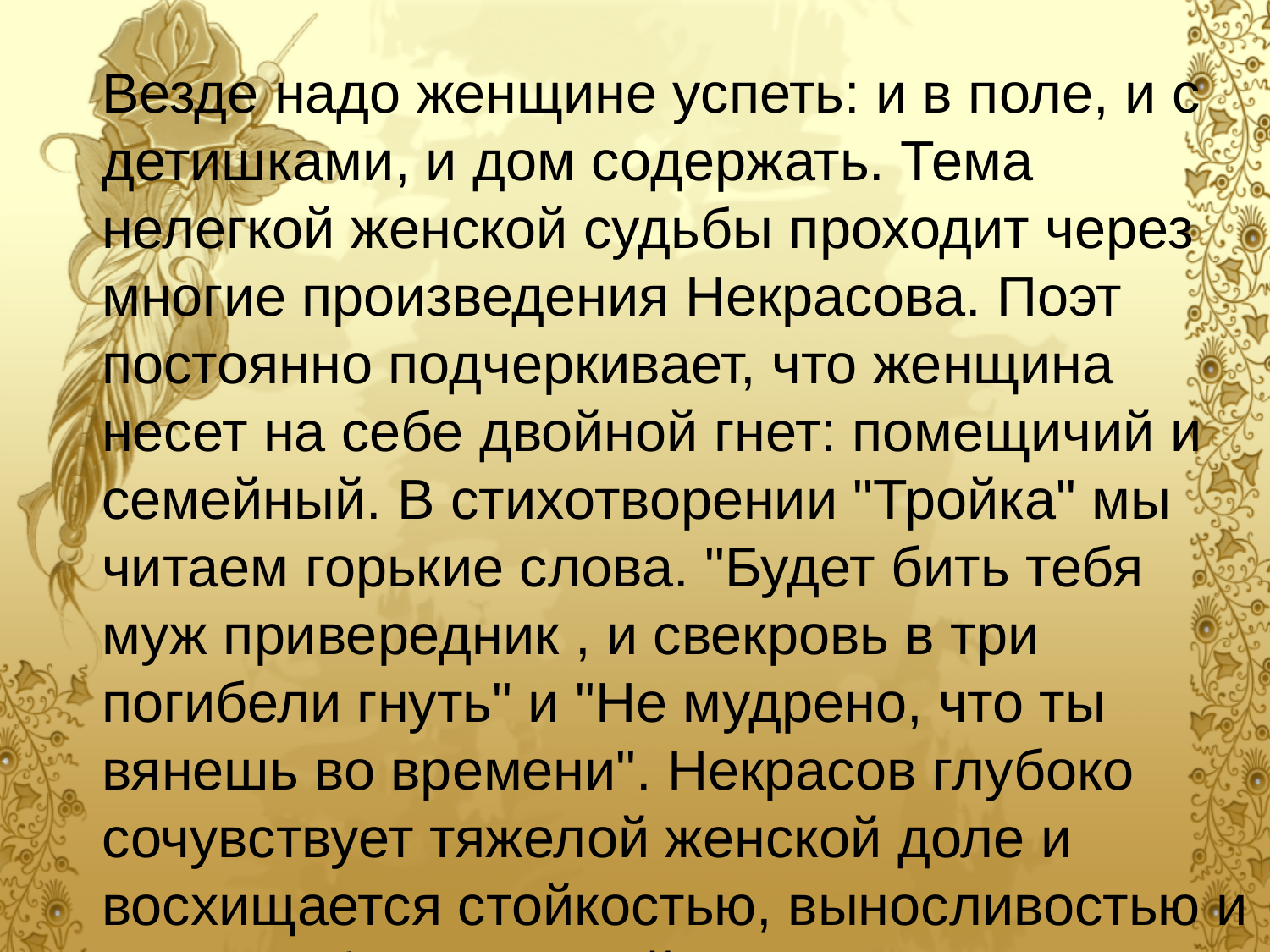

Везде надо женщине успеть: и в поле, и с детишками, и дом содержать. Тема нелегкой женской судьбы проходит через многие произведения Некрасова. Поэт постоянно подчеркивает, что женщина несет на себе двойной гнет: помещичий и семейный. В стихотворении "Тройка" мы читаем горькие слова. "Будет бить тебя муж привередник , и свекровь в три погибели гнуть" и "Не мудрено, что ты вянешь во времени". Некрасов глубоко сочувствует тяжелой женской доле и восхищается стойкостью, выносливостью и трудолюбием русской женщины.